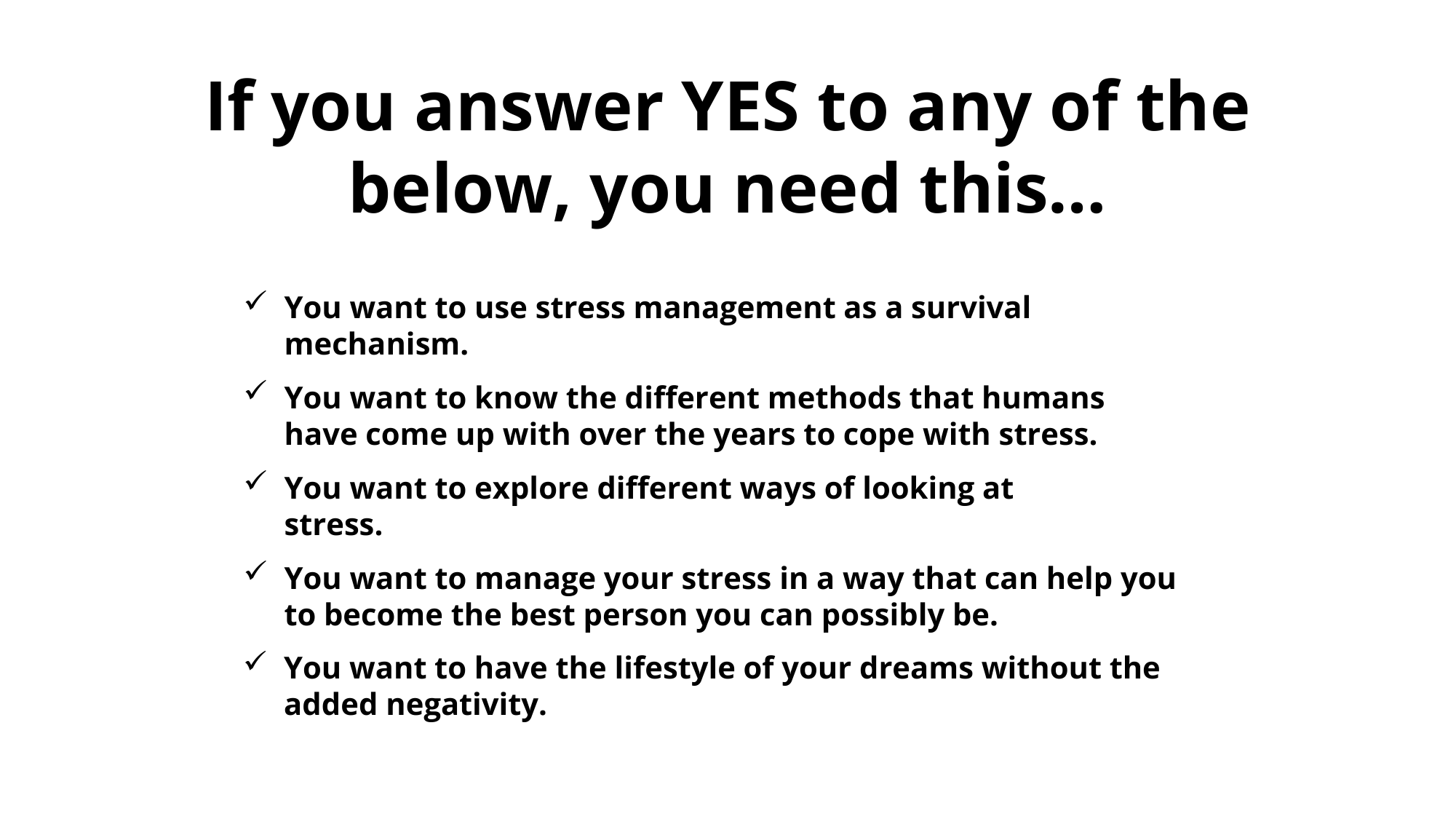

If you answer YES to any of the below, you need this…
You want to use stress management as a survival mechanism.
You want to know the different methods that humans have come up with over the years to cope with stress.
You want to explore different ways of looking at stress.
You want to manage your stress in a way that can help you to become the best person you can possibly be.
You want to have the lifestyle of your dreams without the added negativity.